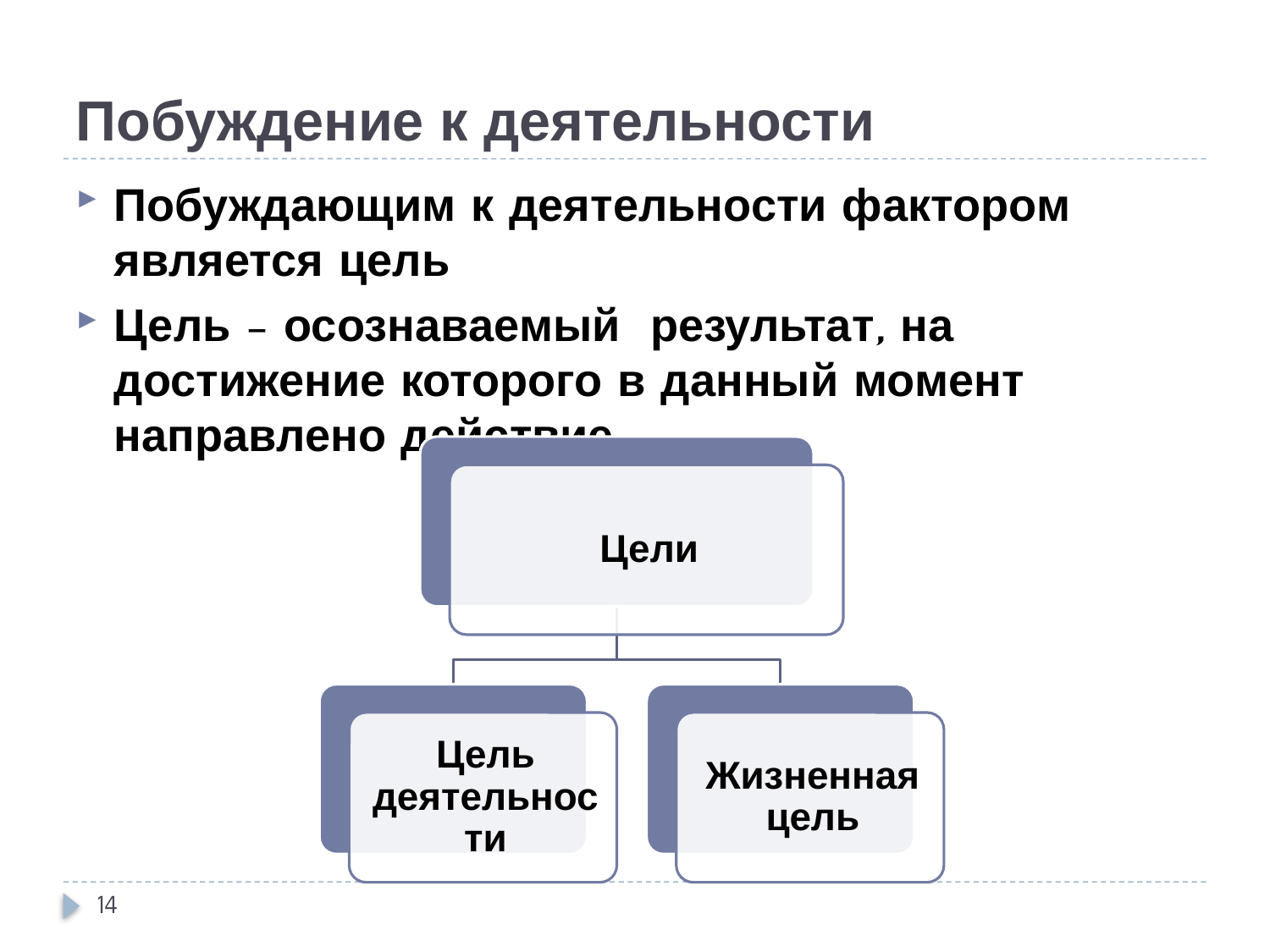

# Побуждение к деятельности
Побуждающим к деятельности фактором является цель
Цель – осознаваемый  результат, на достижение которого в данный момент направлено действие

Цели
Цель деятельности
Жизненная цель
14